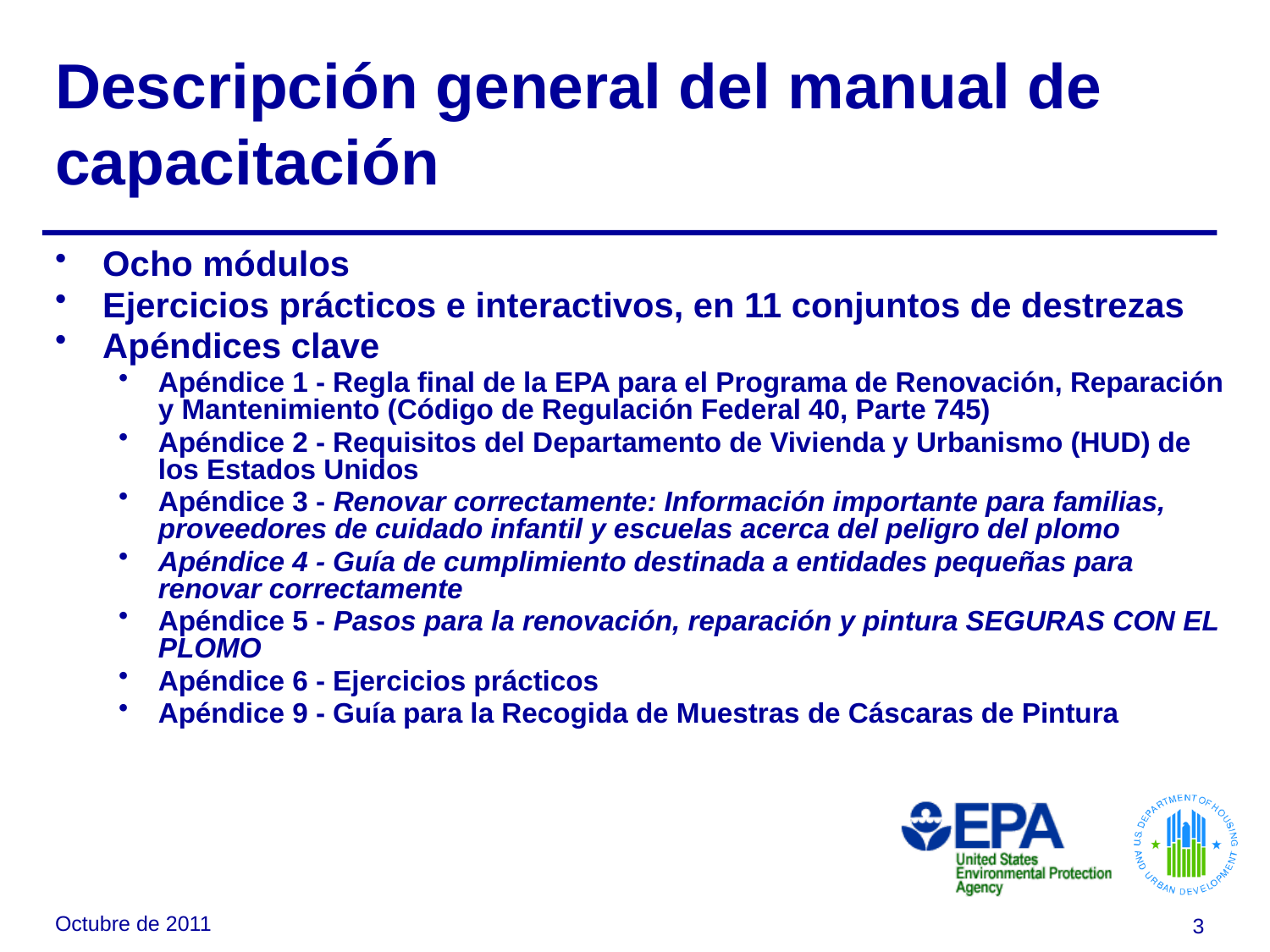

# Descripción general del manual de capacitación
Ocho módulos
Ejercicios prácticos e interactivos, en 11 conjuntos de destrezas
Apéndices clave
Apéndice 1 - Regla final de la EPA para el Programa de Renovación, Reparación y Mantenimiento (Código de Regulación Federal 40, Parte 745)
Apéndice 2 - Requisitos del Departamento de Vivienda y Urbanismo (HUD) de los Estados Unidos
Apéndice 3 - Renovar correctamente: Información importante para familias, proveedores de cuidado infantil y escuelas acerca del peligro del plomo
Apéndice 4 - Guía de cumplimiento destinada a entidades pequeñas para renovar correctamente
Apéndice 5 - Pasos para la renovación, reparación y pintura SEGURAS CON EL PLOMO
Apéndice 6 - Ejercicios prácticos
Apéndice 9 - Guía para la Recogida de Muestras de Cáscaras de Pintura
Octubre de 2011
3